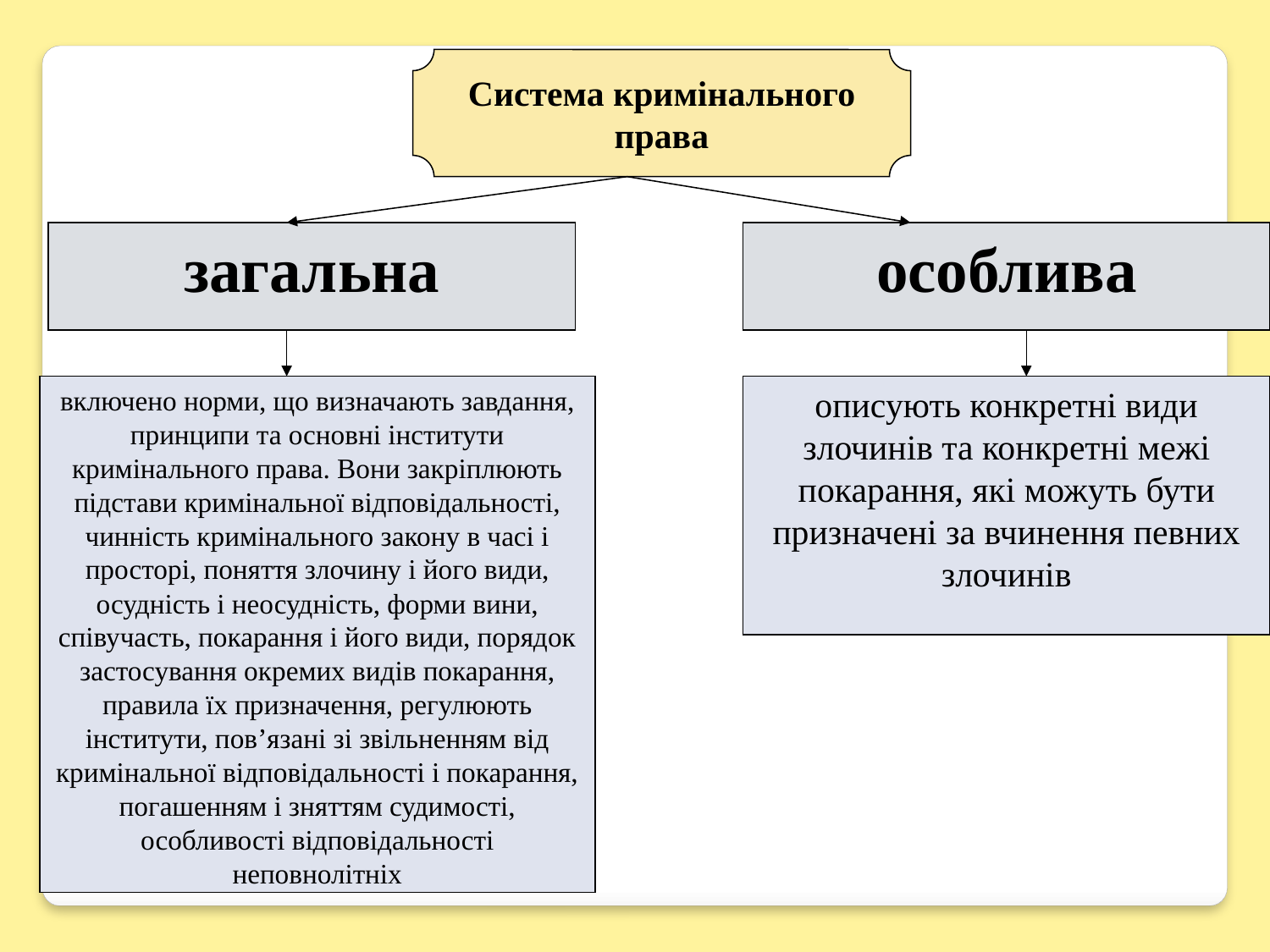

Система кримінального права

загальна
особлива
включено норми, що визначають завдання, принципи та основні інститути кримінального права. Вони закріплюють підстави кримінальної відповідальності, чинність кримінального закону в часі і просторі, поняття злочину і його види, осудність і неосудність, форми вини, співучасть, покарання і його види, порядок застосування окремих видів покарання, правила їх призначення, регулюють інститути, пов’язані зі звільненням від кримінальної відповідальності і покарання, погашенням і зняттям судимості, особливості відповідальності неповнолітніх
описують конкретні види злочинів та конкретні межі покарання, які можуть бути призначені за вчинення певних злочинів